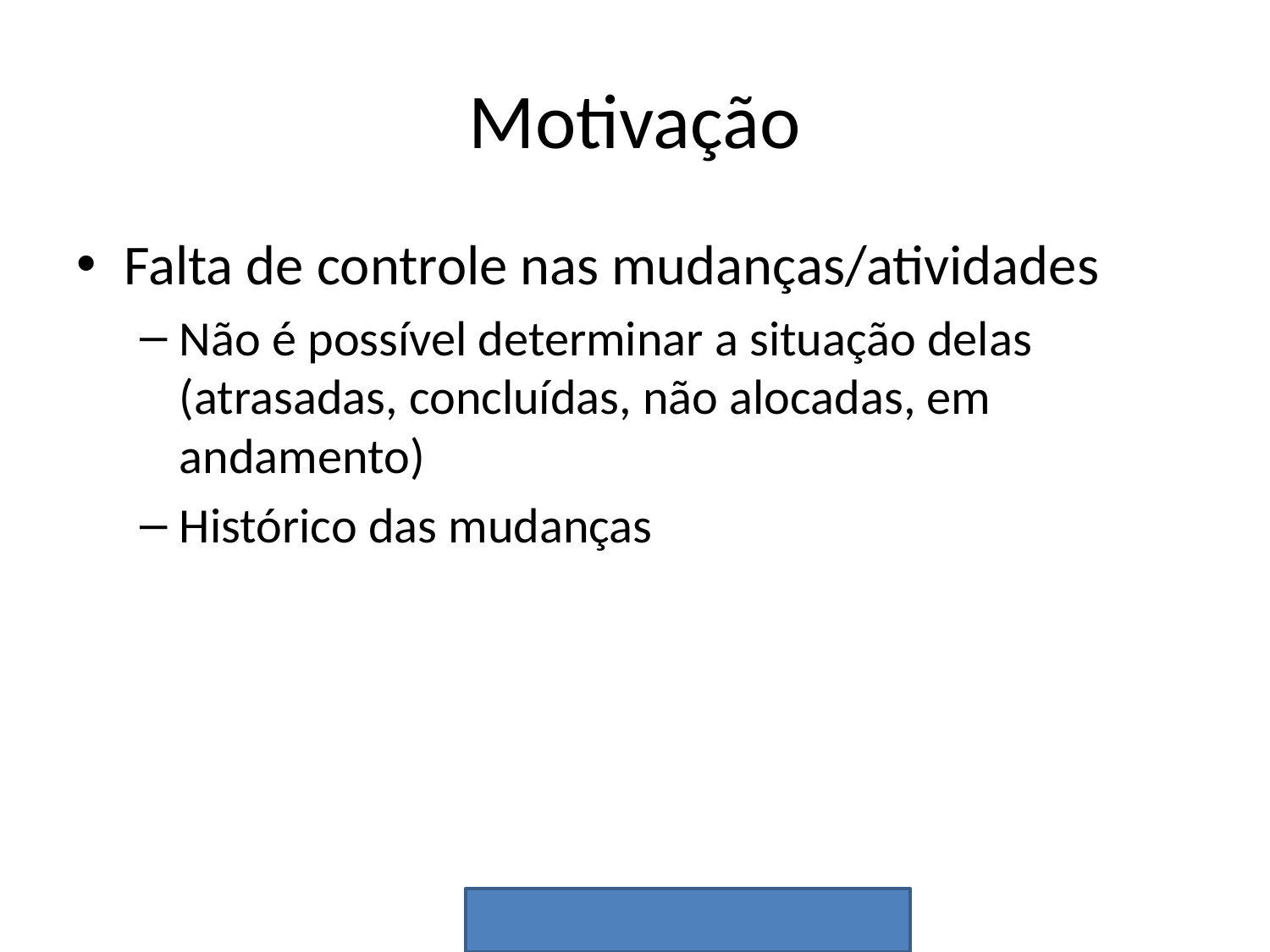

# Motivação
Falta de controle nas mudanças/atividades
Não é possível determinar a situação delas (atrasadas, concluídas, não alocadas, em andamento)
Histórico das mudanças